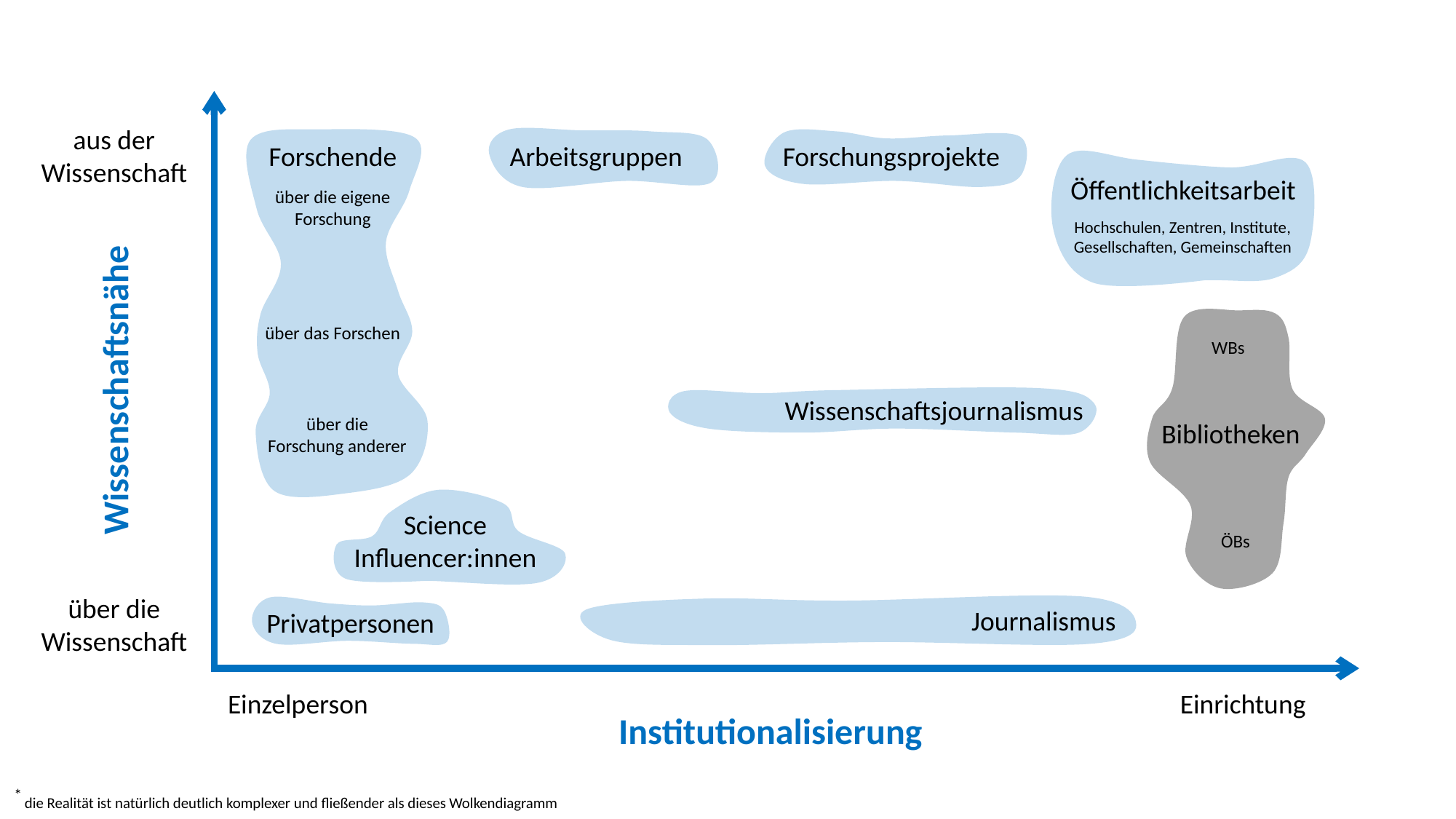

aus der Wissenschaft

Forschende
Arbeitsgruppen
Forschungsprojekte

Öffentlichkeitsarbeit
über die eigene Forschung
Hochschulen, Zentren, Institute, Gesellschaften, Gemeinschaften

über das Forschen
WBs
Wissenschaftsnähe

Wissenschaftsjournalismus
über die Forschung anderer
Bibliotheken

Science Influencer:innen
ÖBs
über die Wissenschaft

Journalismus
Privatpersonen
Einzelperson
Einrichtung
Institutionalisierung
* die Realität ist natürlich deutlich komplexer und fließender als dieses Wolkendiagramm